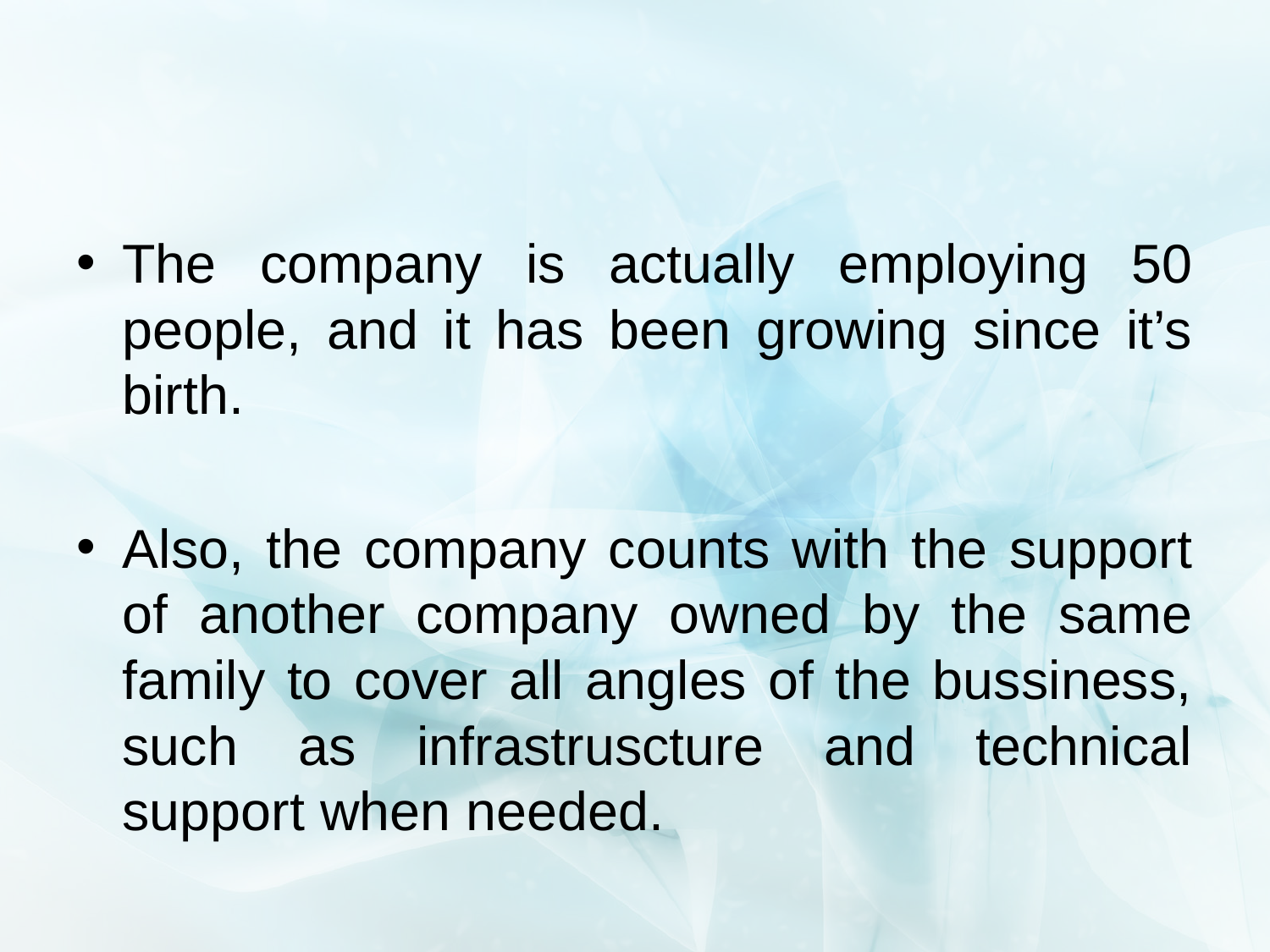

#
The company is actually employing 50 people, and it has been growing since it’s birth.

Also, the company counts with the support of another company owned by the same family to cover all angles of the bussiness, such as infrastruscture and technical support when needed.